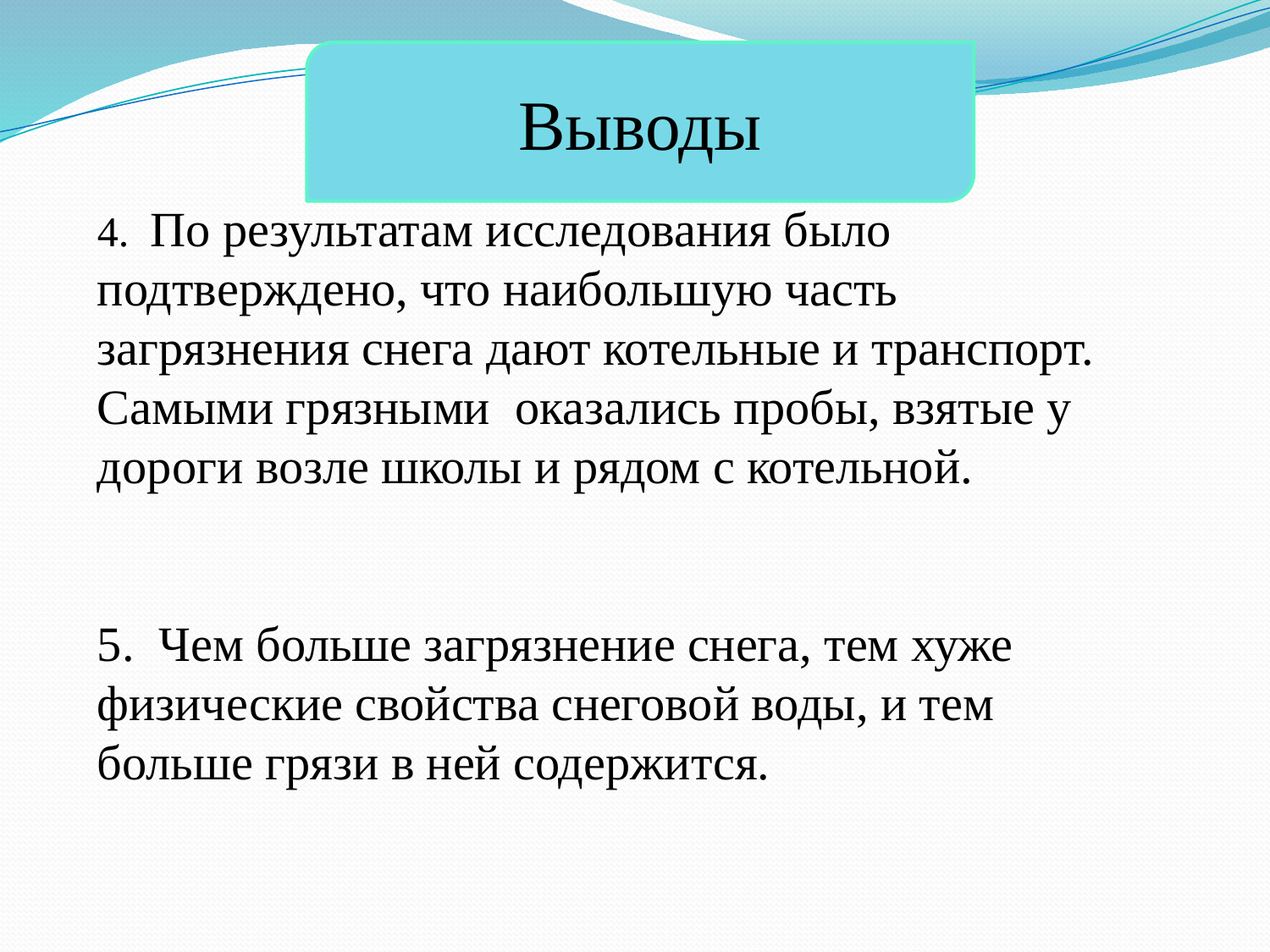

Выводы
4.  По результатам исследования было подтверждено, что наибольшую часть загрязнения снега дают котельные и транспорт.
Самыми грязными  оказались пробы, взятые у дороги возле школы и рядом с котельной.

5.  Чем больше загрязнение снега, тем хуже физические свойства снеговой воды, и тем больше грязи в ней содержится.